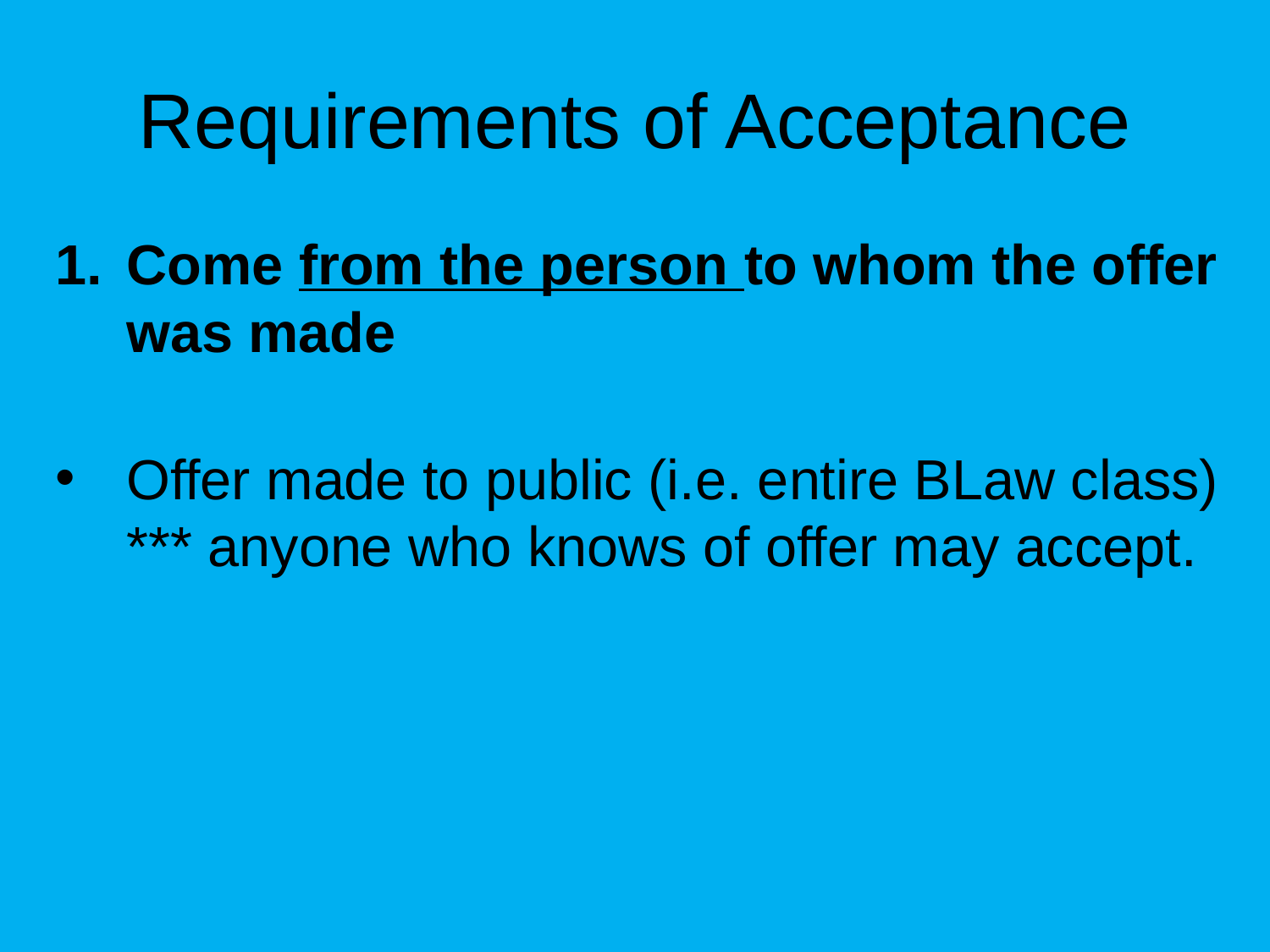

# Requirements of Acceptance
Come from the person to whom the offer was made
Offer made to public (i.e. entire BLaw class)
*** anyone who knows of offer may accept.